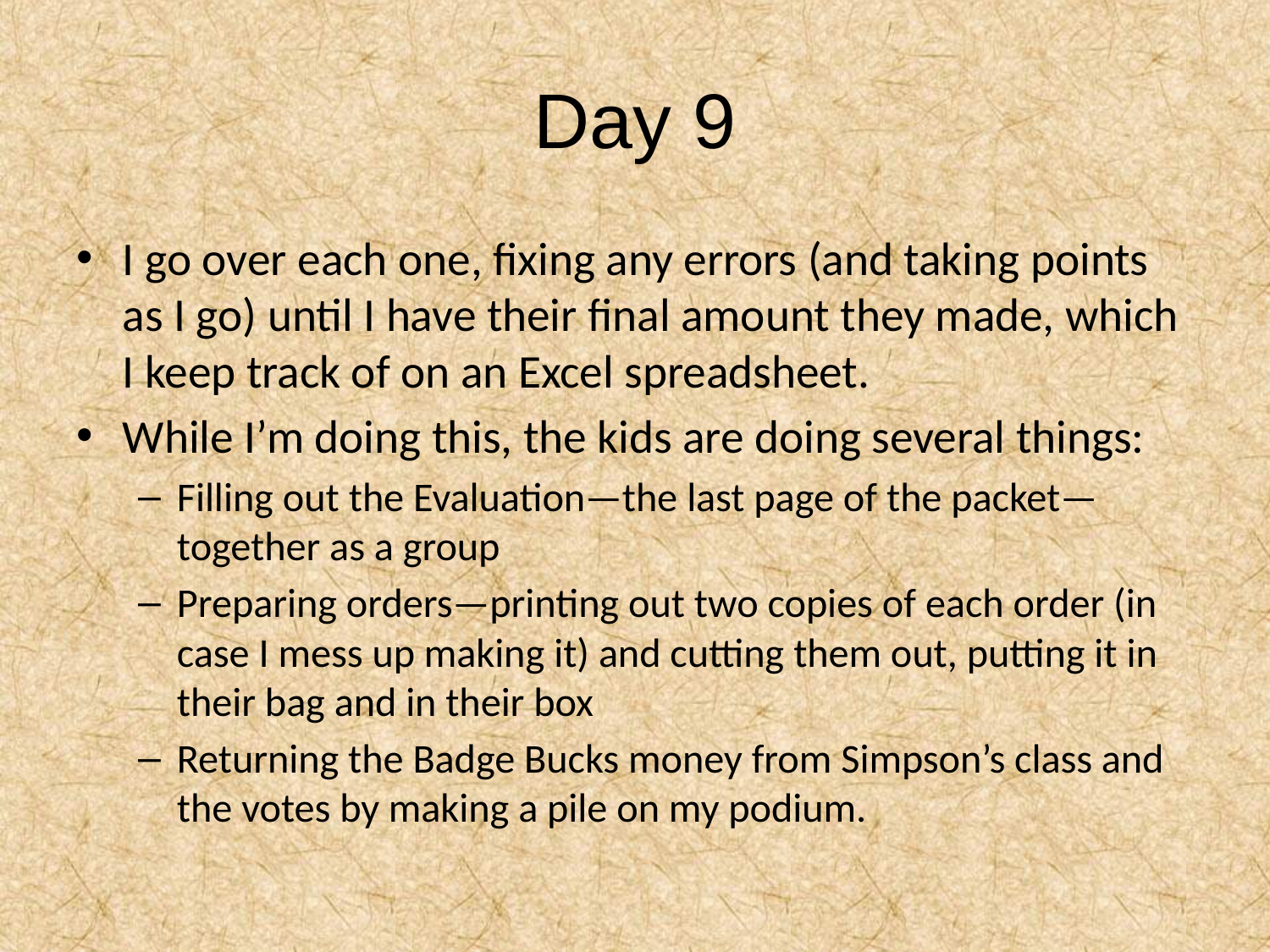

# Day 9
I go over each one, fixing any errors (and taking points as I go) until I have their final amount they made, which I keep track of on an Excel spreadsheet.
While I’m doing this, the kids are doing several things:
Filling out the Evaluation—the last page of the packet—together as a group
Preparing orders—printing out two copies of each order (in case I mess up making it) and cutting them out, putting it in their bag and in their box
Returning the Badge Bucks money from Simpson’s class and the votes by making a pile on my podium.